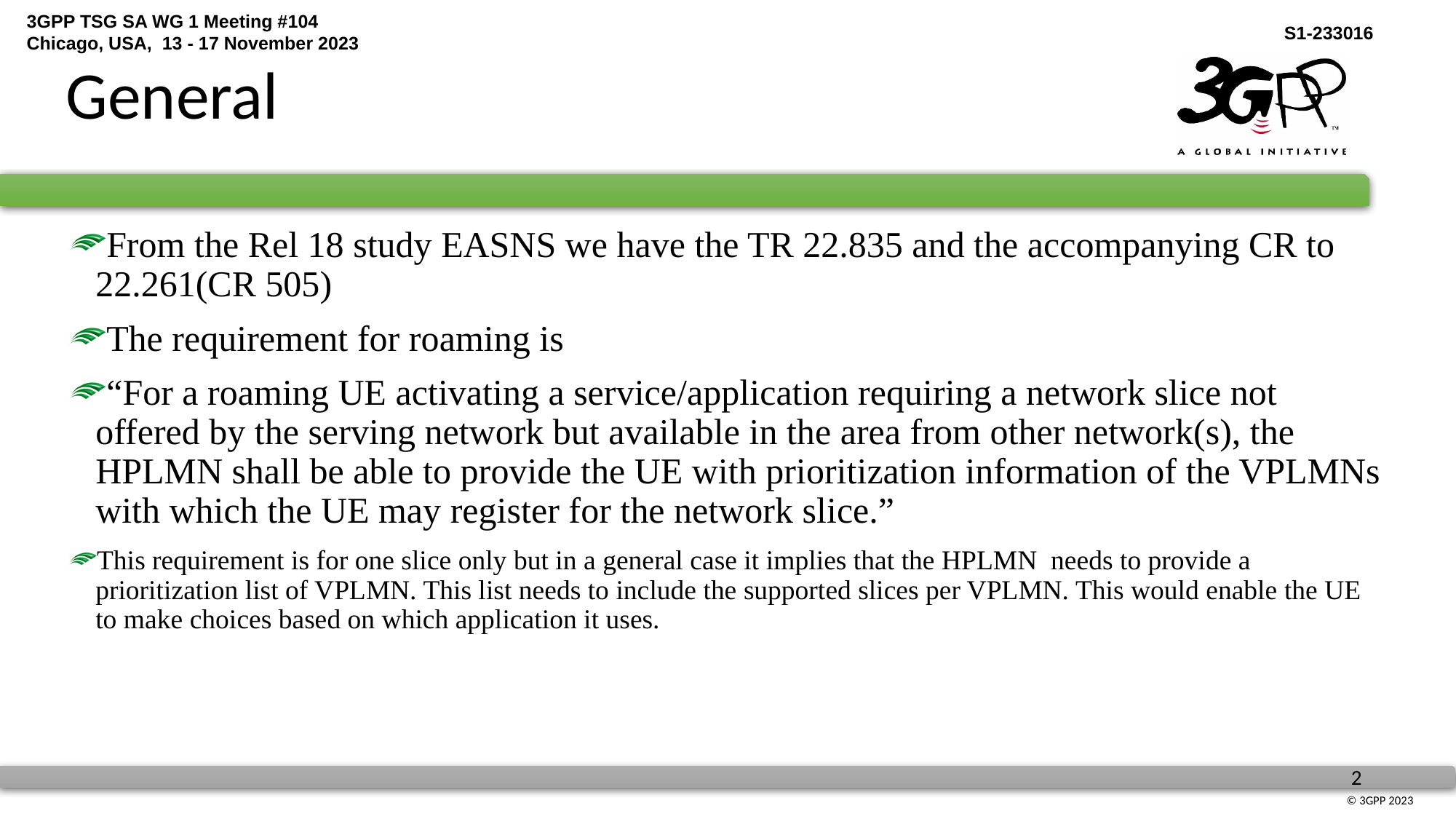

# General
From the Rel 18 study EASNS we have the TR 22.835 and the accompanying CR to 22.261(CR 505)
The requirement for roaming is
“For a roaming UE activating a service/application requiring a network slice not offered by the serving network but available in the area from other network(s), the HPLMN shall be able to provide the UE with prioritization information of the VPLMNs with which the UE may register for the network slice.”
This requirement is for one slice only but in a general case it implies that the HPLMN  needs to provide a prioritization list of VPLMN. This list needs to include the supported slices per VPLMN. This would enable the UE to make choices based on which application it uses.